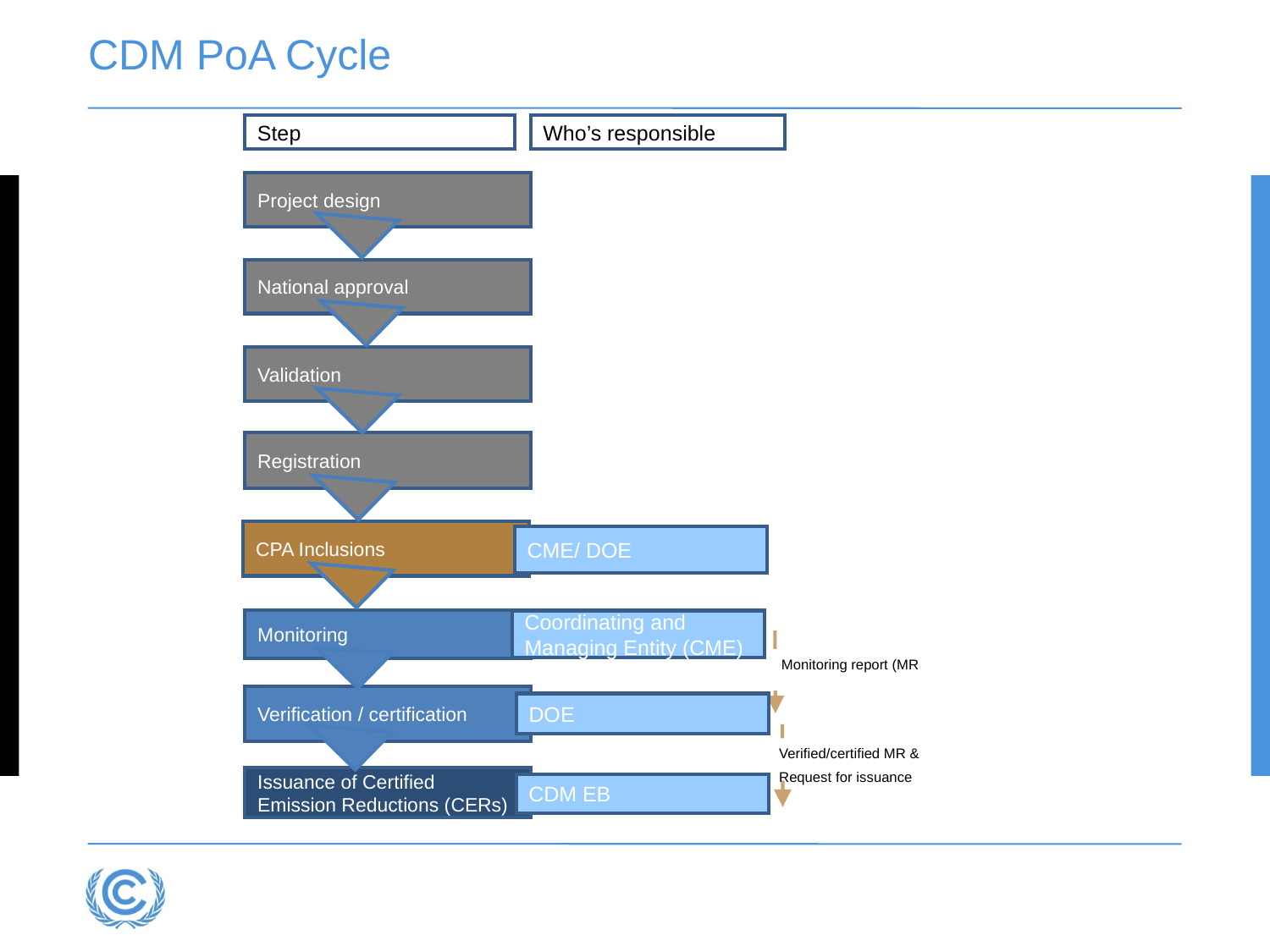

# CDM PoA Cycle

Step
Who’s responsible
Project design

National approval

Validation

Registration

CME/ DOE
Monitoring

Monitoring report (MR
Verification / certification
DOE

Verified/certified MR &
Request for issuance
Issuance of Certified Emission Reductions (CERs)
CDM EB
CPA Inclusions

Coordinating and Managing Entity (CME)